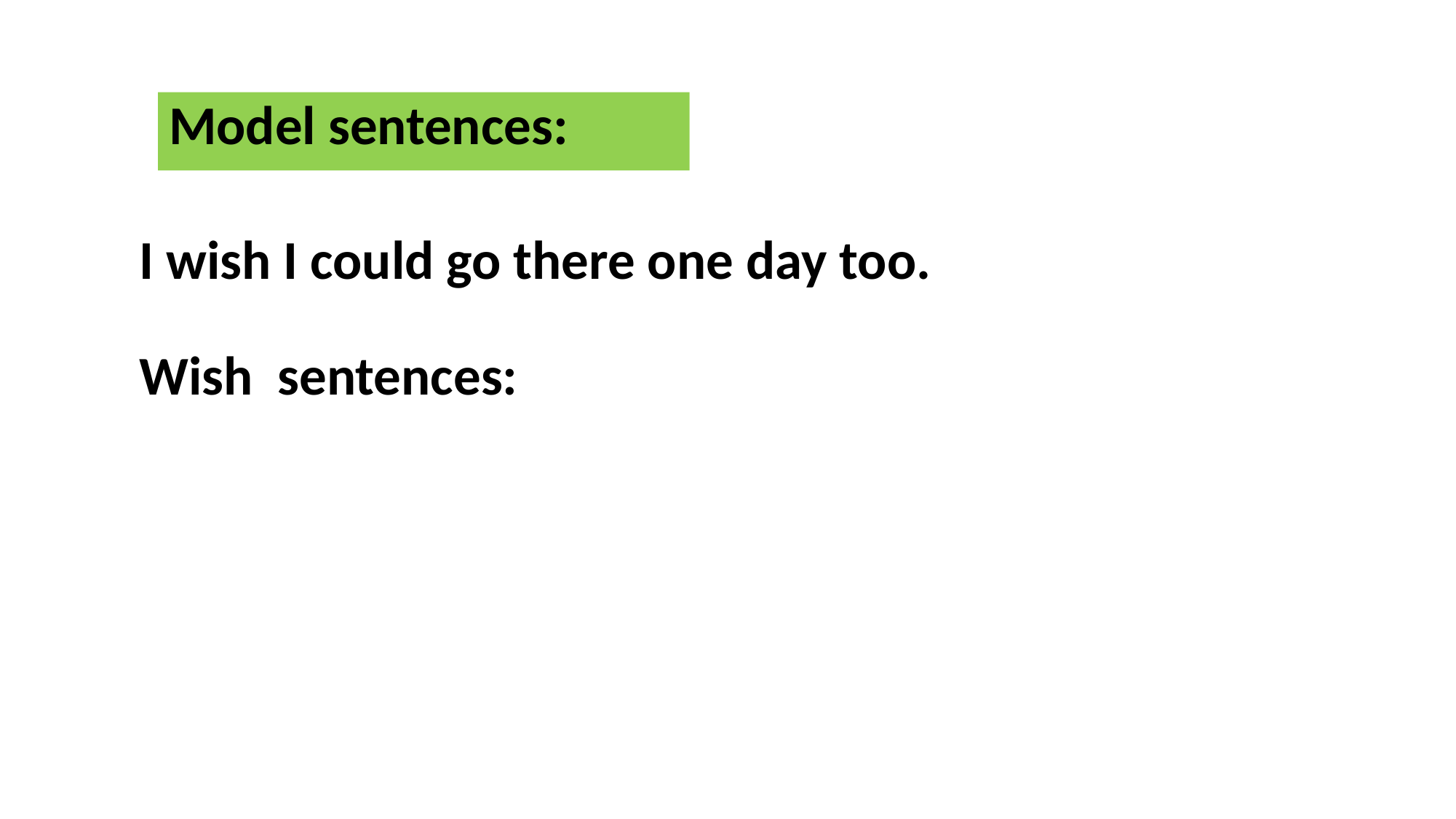

Model sentences:
I wish I could go there one day too.

Wish  sentences: